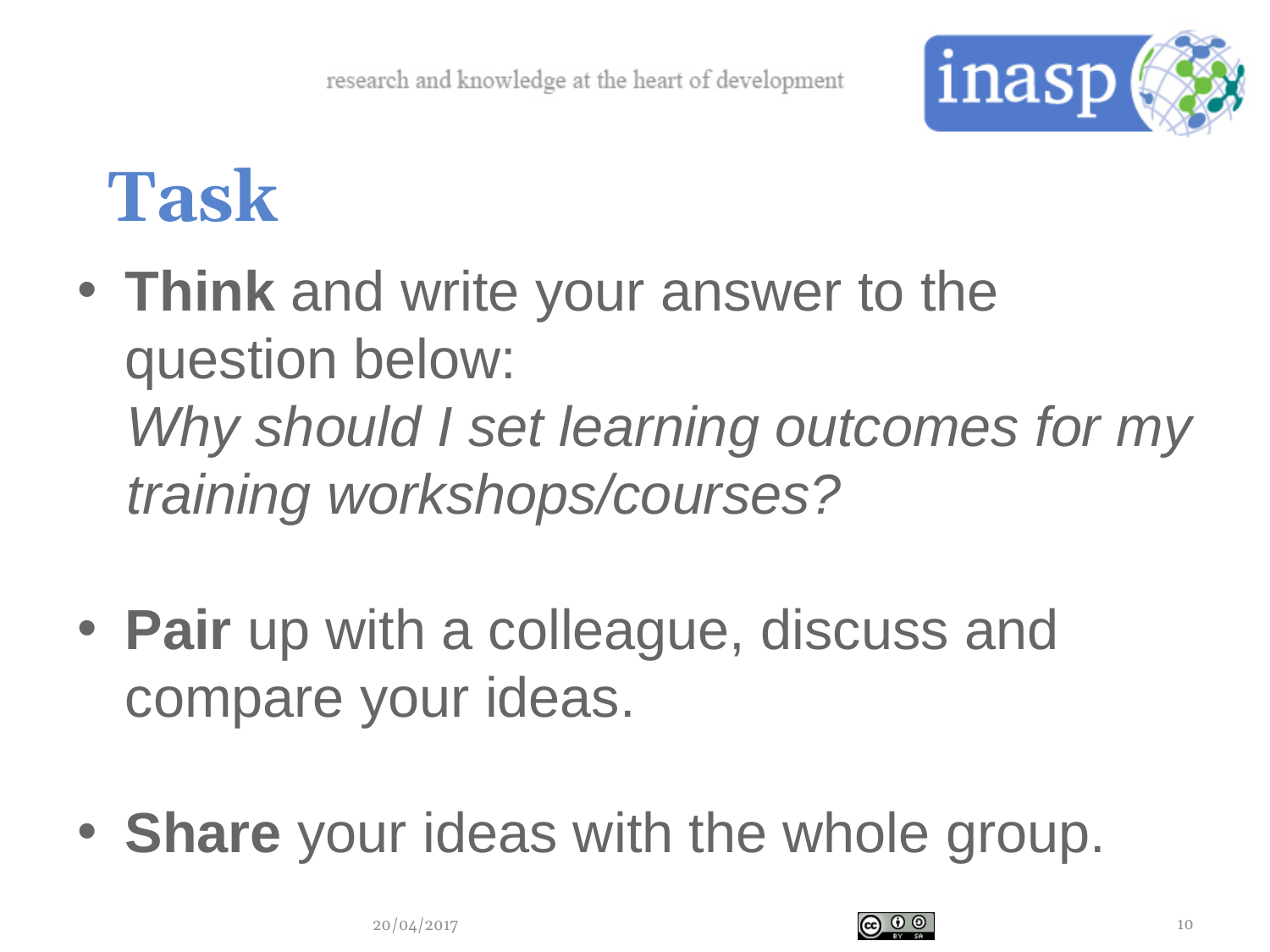

Task

Think and write your answer to the question below:
Why should I set learning outcomes for my training workshops/courses?

Pair up with a colleague, discuss and compare your ideas.

Share your ideas with the whole group.

20/04/2017

10